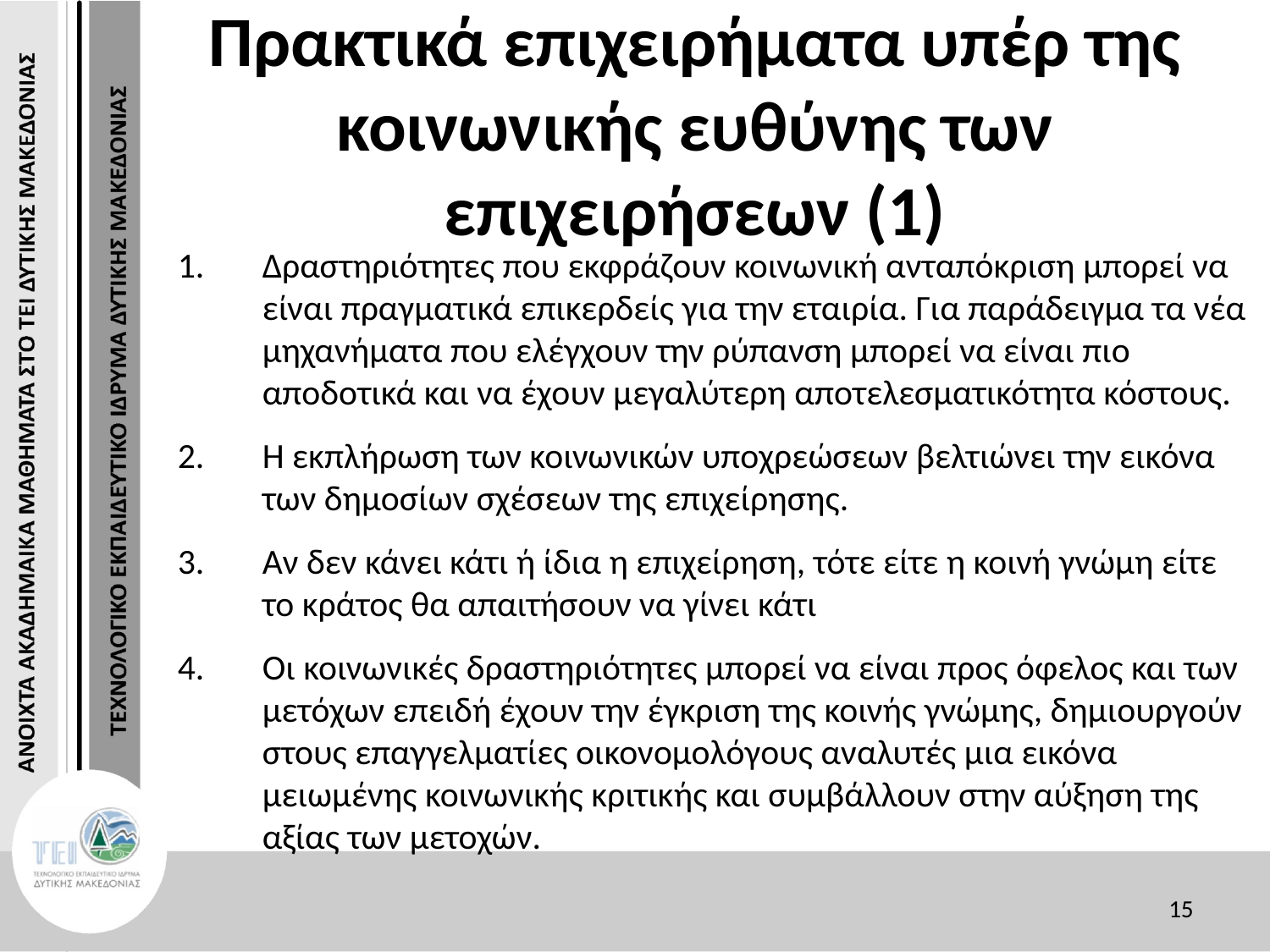

# Πρακτικά επιχειρήματα υπέρ της κοινωνικής ευθύνης των επιχειρήσεων (1)
Δραστηριότητες που εκφράζουν κοινωνική ανταπόκριση μπορεί να είναι πραγματικά επικερδείς για την εταιρία. Για παράδειγμα τα νέα μηχανήματα που ελέγχουν την ρύπανση μπορεί να είναι πιο αποδοτικά και να έχουν μεγαλύτερη αποτελεσματικότητα κόστους.
Η εκπλήρωση των κοινωνικών υποχρεώσεων βελτιώνει την εικόνα των δημοσίων σχέσεων της επιχείρησης.
Αν δεν κάνει κάτι ή ίδια η επιχείρηση, τότε είτε η κοινή γνώμη είτε το κράτος θα απαιτήσουν να γίνει κάτι
Οι κοινωνικές δραστηριότητες μπορεί να είναι προς όφελος και των μετόχων επειδή έχουν την έγκριση της κοινής γνώμης, δημιουργούν στους επαγγελματίες οικονομολόγους αναλυτές μια εικόνα μειωμένης κοινωνικής κριτικής και συμβάλλουν στην αύξηση της αξίας των μετοχών.
15